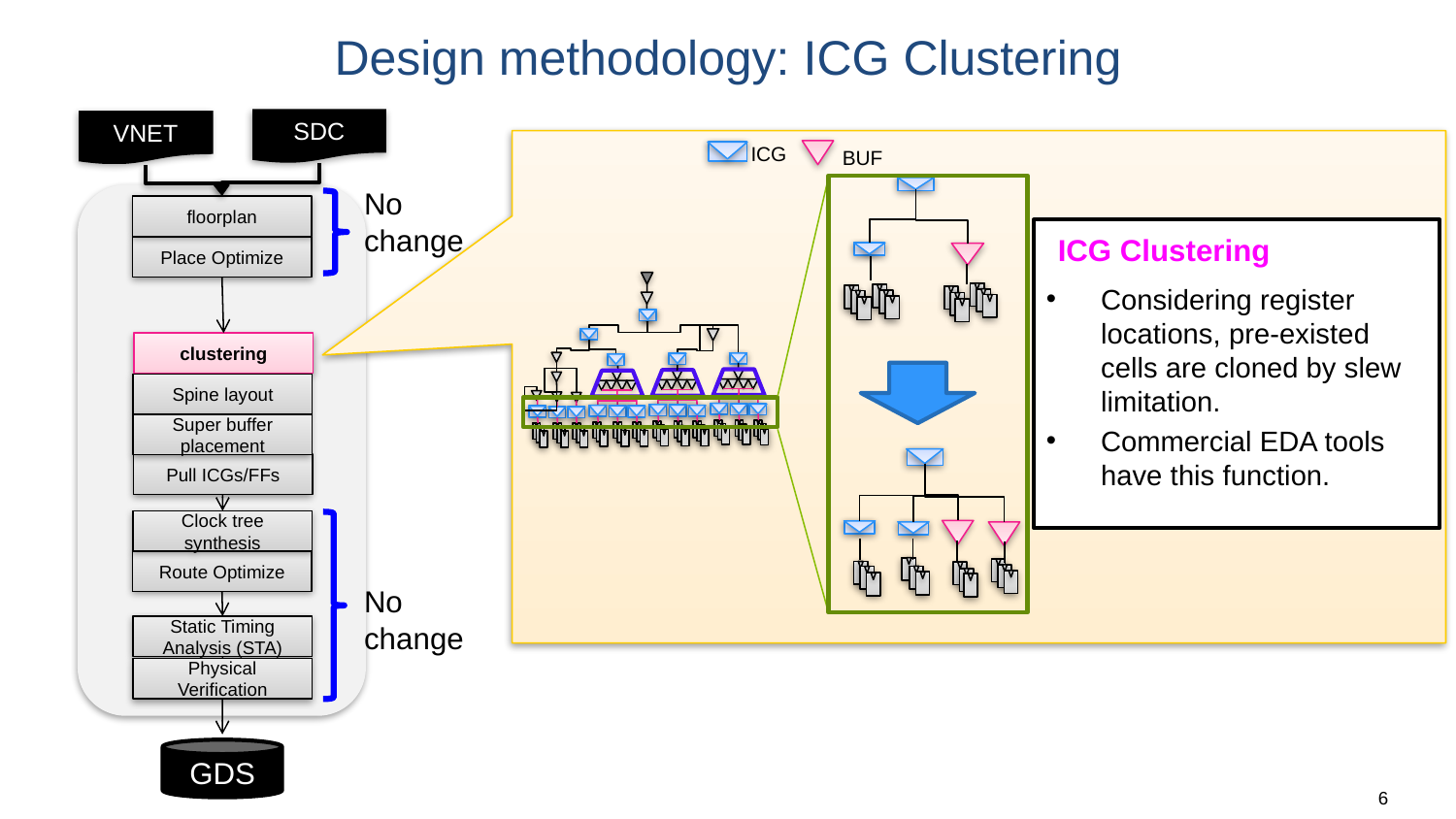

# Design methodology: ICG Clustering
SDC
VNET

ICG
BUF

No
change

floorplan

Considering register locations, pre-existed cells are cloned by slew limitation.
Commercial EDA tools have this function.
ICG Clustering
Place Optimize

clustering

Spine layout

Super buffer placement

Pull ICGs/FFs
Clock tree synthesis

Route Optimize

No
change
Static Timing Analysis (STA)
Physical Verification
GDS
6